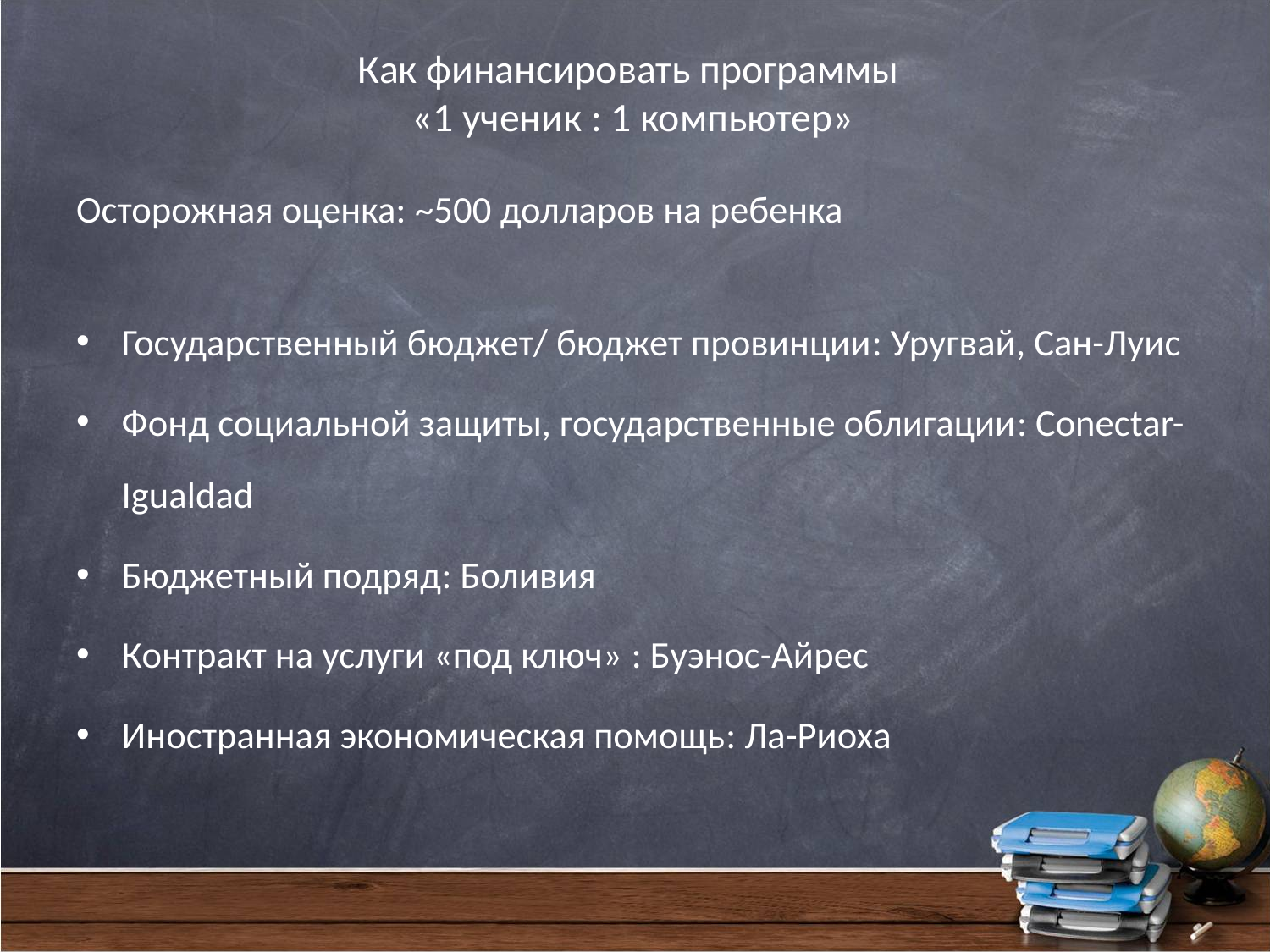

# Как финансировать программы «1 ученик : 1 компьютер»
Осторожная оценка: ~500 долларов на ребенка

Государственный бюджет/ бюджет провинции: Уругвай, Сан-Луис
Фонд социальной защиты, государственные облигации: Conectar-Igualdad
Бюджетный подряд: Боливия
Контракт на услуги «под ключ» : Буэнос-Айрес
Иностранная экономическая помощь: Ла-Риоха